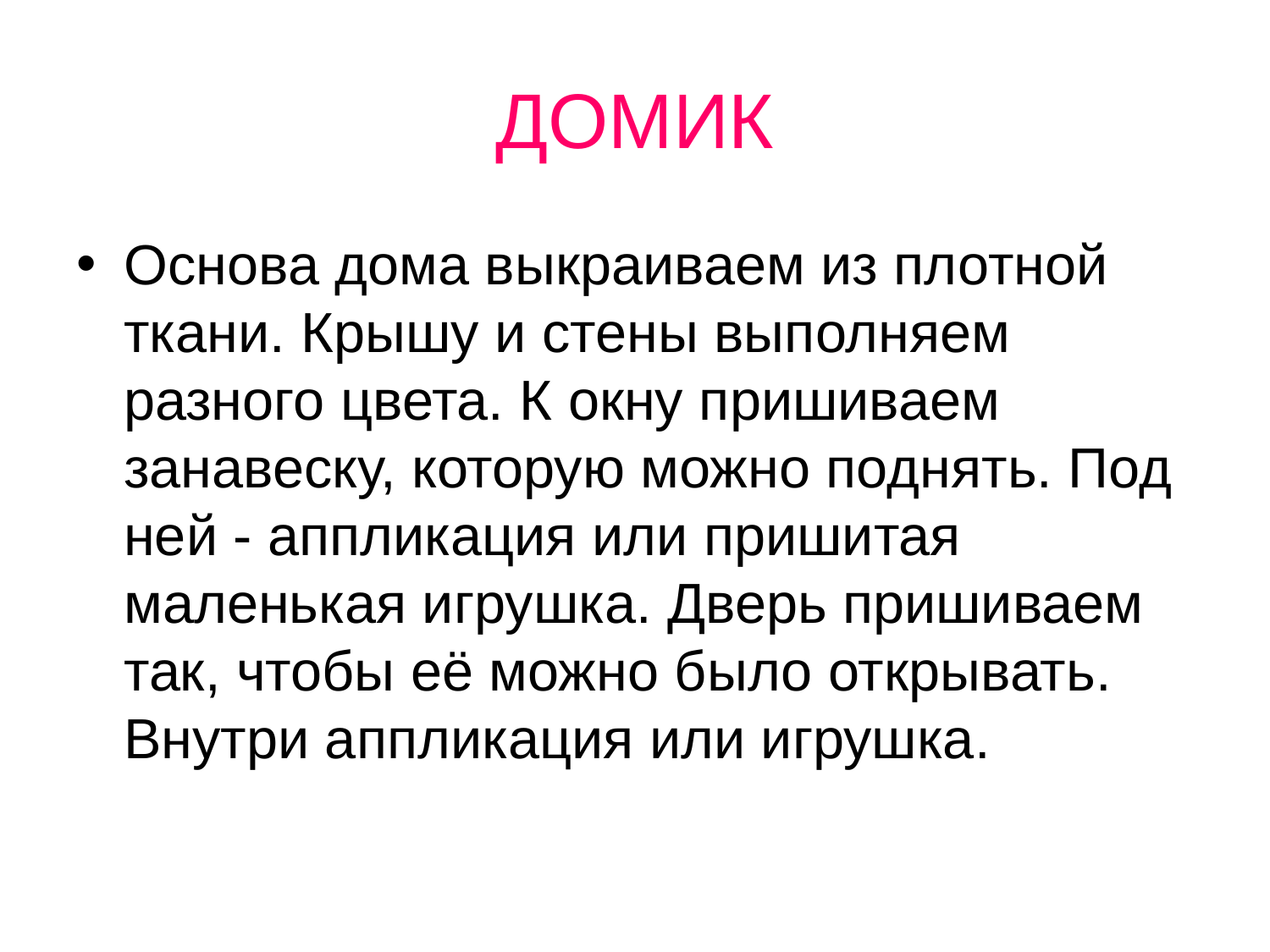

# ДОМИК
Основа дома выкраиваем из плотной ткани. Крышу и стены выполняем разного цвета. К окну пришиваем занавеску, которую можно поднять. Под ней - аппликация или пришитая маленькая игрушка. Дверь пришиваем так, чтобы её можно было открывать. Внутри аппликация или игрушка.